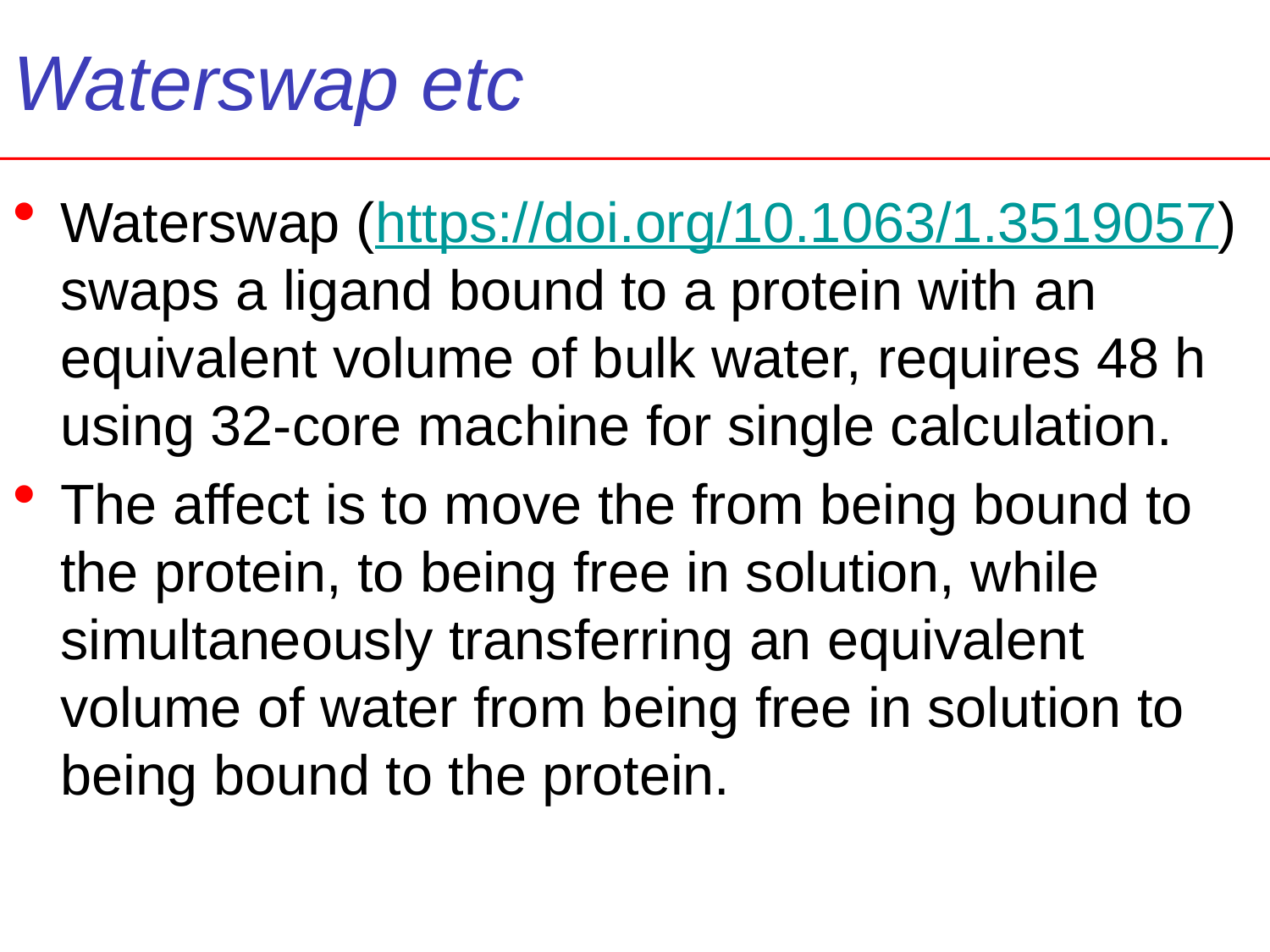

# Waterswap etc
Waterswap (https://doi.org/10.1063/1.3519057) swaps a ligand bound to a protein with an equivalent volume of bulk water, requires 48 h using 32-core machine for single calculation.
The affect is to move the from being bound to the protein, to being free in solution, while simultaneously transferring an equivalent volume of water from being free in solution to being bound to the protein.